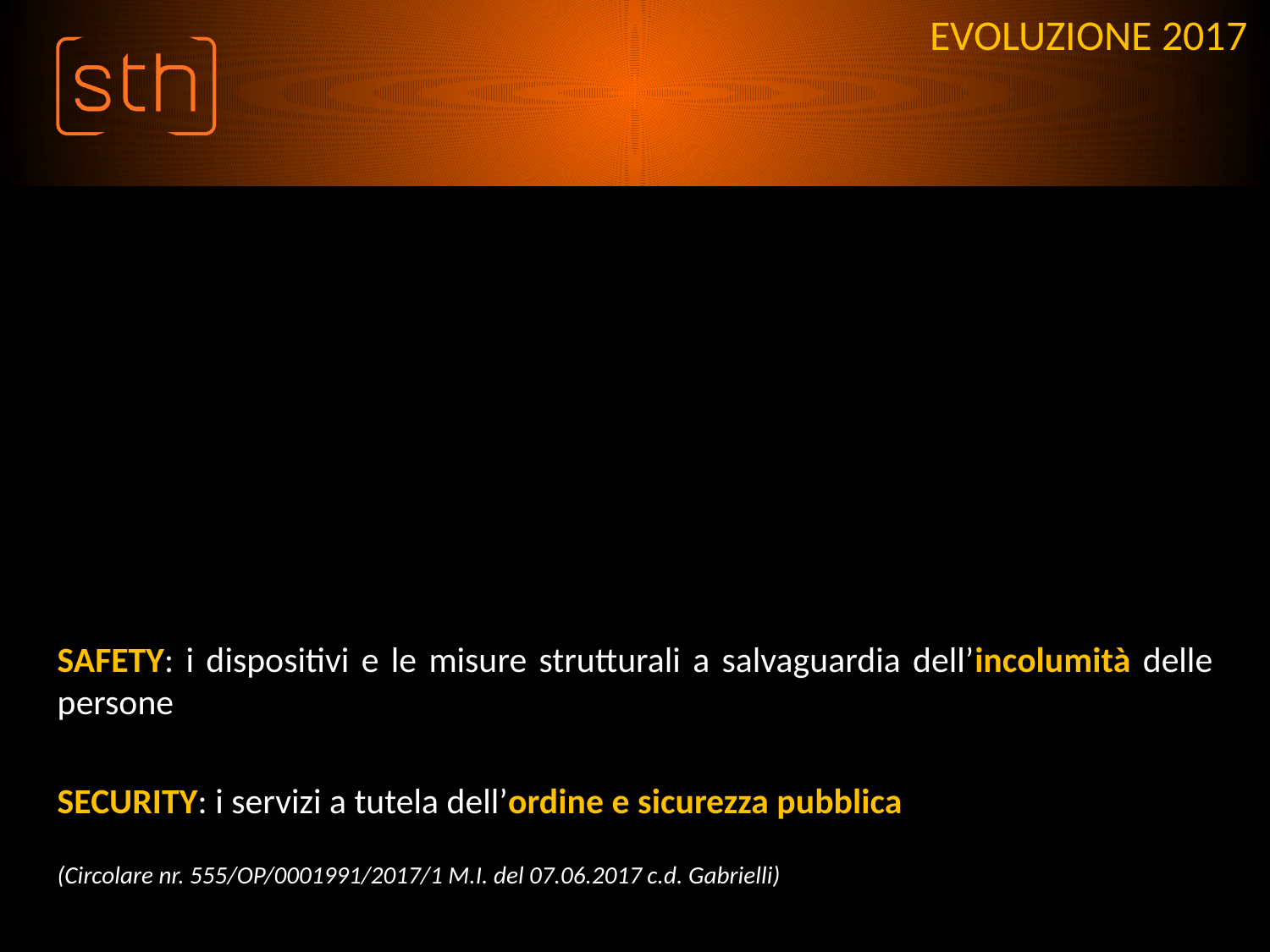

# EVOLUZIONE 2017

SAFETY: i dispositivi e le misure strutturali a salvaguardia dell’incolumità delle persone

SECURITY: i servizi a tutela dell’ordine e sicurezza pubblica

(Circolare nr. 555/OP/0001991/2017/1 M.I. del 07.06.2017 c.d. Gabrielli)